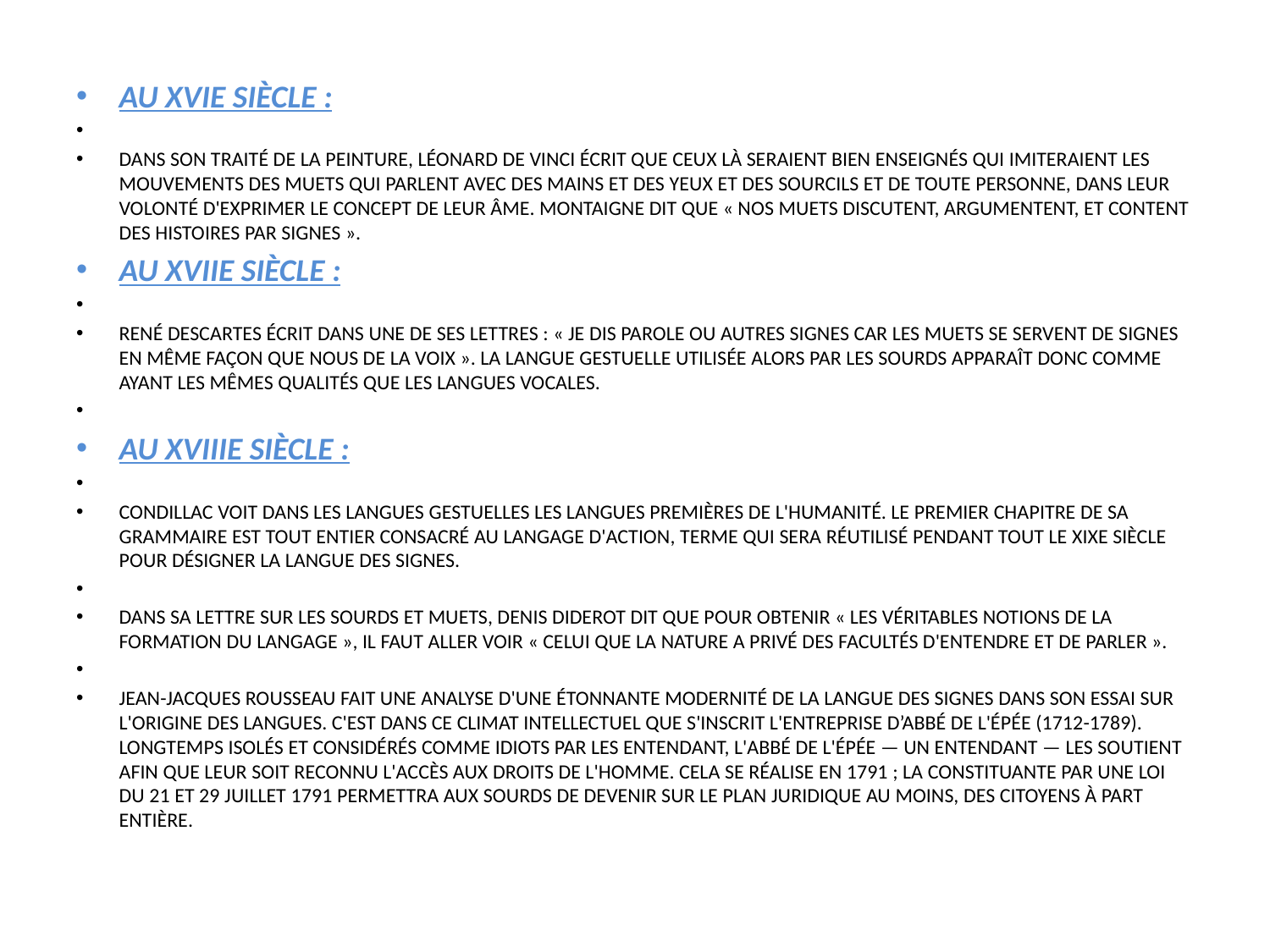

Au XVIe siècle :

Dans son Traité de la peinture, Léonard de Vinci écrit que ceux là seraient bien enseignés qui imiteraient les mouvements des muets qui parlent avec des mains et des yeux et des sourcils et de toute personne, dans leur volonté d'exprimer le concept de leur âme. Montaigne dit que « nos muets discutent, argumentent, et content des histoires par signes ».
Au XVIIe siècle :

René Descartes écrit dans une de ses lettres : « je dis parole ou autres signes car les muets se servent de signes en même façon que nous de la voix ». La langue gestuelle utilisée alors par les sourds apparaît donc comme ayant les mêmes qualités que les langues vocales.

Au XVIIIe siècle :

Condillac voit dans les langues gestuelles les langues premières de l'humanité. Le premier chapitre de sa Grammaire est tout entier consacré au langage d'action, terme qui sera réutilisé pendant tout le XIXe siècle pour désigner la langue des signes.

Dans sa Lettre sur les sourds et muets, Denis Diderot dit que pour obtenir « les véritables notions de la formation du langage », il faut aller voir « celui que la nature a privé des facultés d'entendre et de parler ».

Jean-Jacques Rousseau fait une analyse d'une étonnante modernité de la langue des signes dans son Essai sur l'origine des langues. C'est dans ce climat intellectuel que s'inscrit l'entreprise d’Abbé de l'Épée (1712-1789). Longtemps isolés et considérés comme idiots par les entendant, l'Abbé de l'Épée — un entendant — les soutient afin que leur soit reconnu l'accès aux Droits de l'homme. Cela se réalise en 1791 ; la Constituante par une loi du 21 et 29 juillet 1791 permettra aux sourds de devenir sur le plan juridique au moins, des citoyens à part entière.